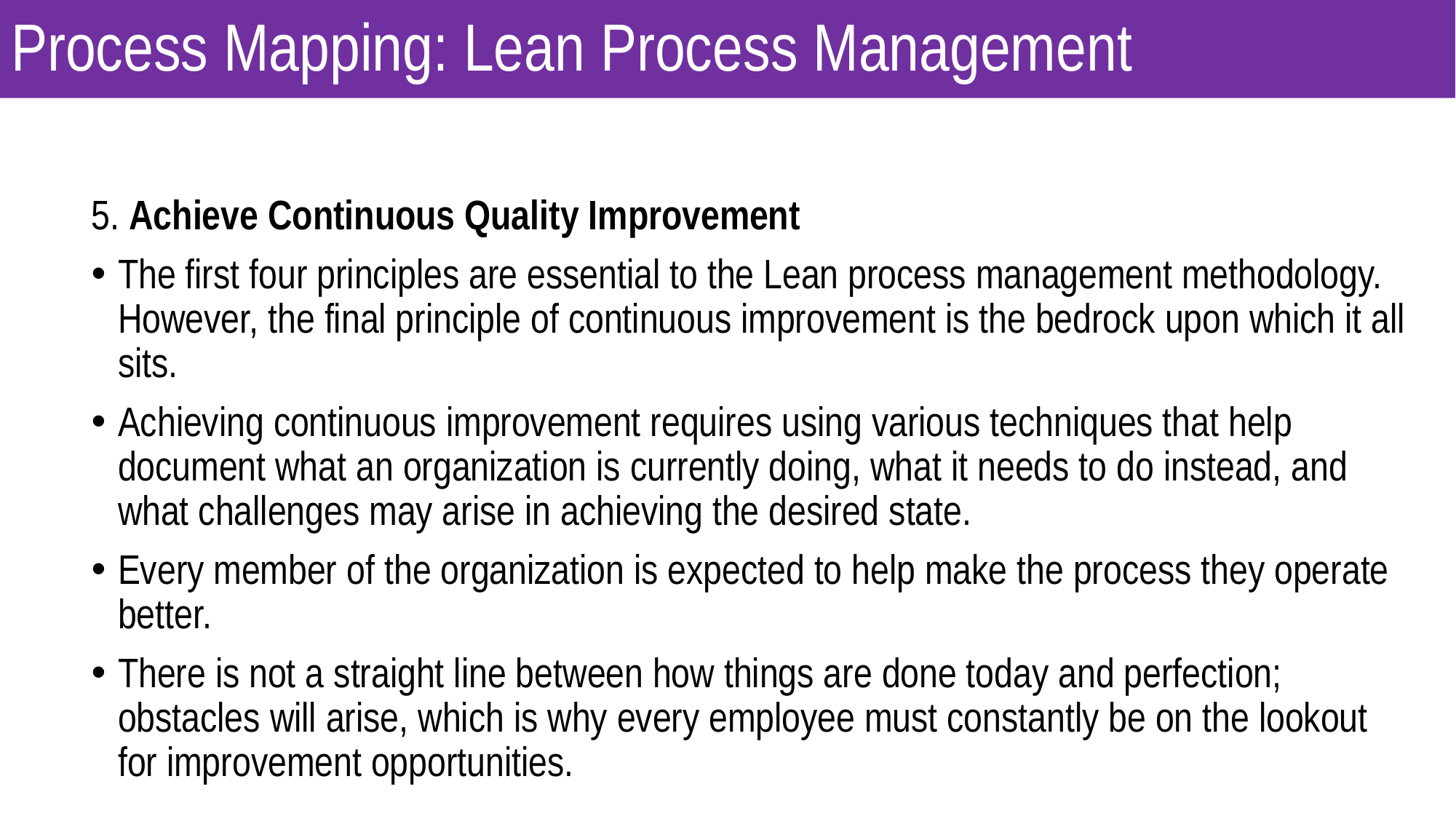

# Process Mapping: Lean Process Management
5. Achieve Continuous Quality Improvement
The first four principles are essential to the Lean process management methodology. However, the final principle of continuous improvement is the bedrock upon which it all sits.
Achieving continuous improvement requires using various techniques that help document what an organization is currently doing, what it needs to do instead, and what challenges may arise in achieving the desired state.
Every member of the organization is expected to help make the process they operate better.
There is not a straight line between how things are done today and perfection; obstacles will arise, which is why every employee must constantly be on the lookout for improvement opportunities.